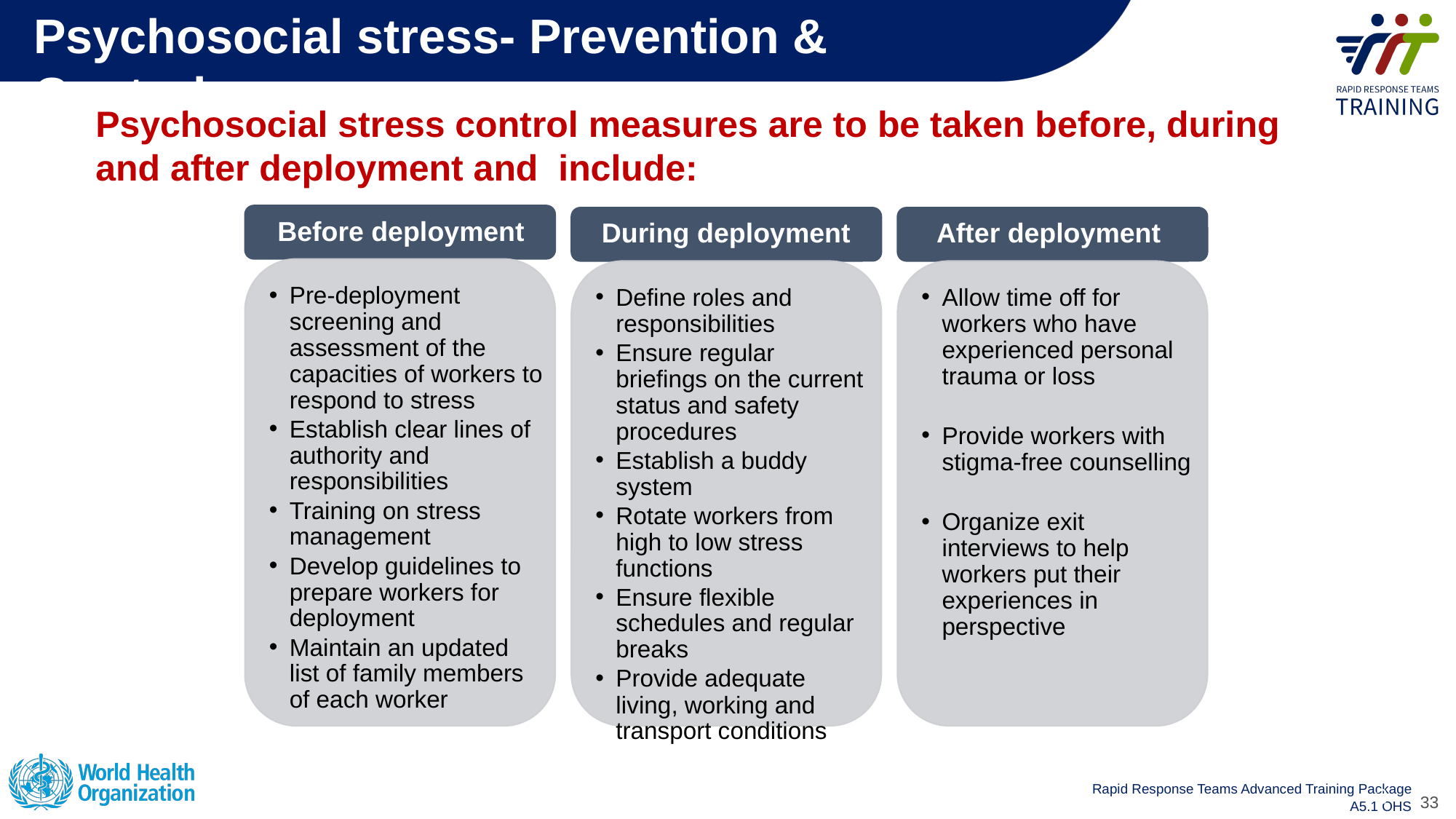

Psychosocial stress- Prevention & Control
Psychosocial stress control measures are to be taken before, during and after deployment and  include:

Before deployment

During deployment

After deployment

Pre-deployment screening and assessment of the capacities of workers to respond to stress
Establish clear lines of authority and responsibilities
Training on stress management
Develop guidelines to prepare workers for deployment
Maintain an updated list of family members of each worker

Define roles and responsibilities
Ensure regular briefings on the current status and safety procedures
Establish a buddy system
Rotate workers from high to low stress functions
Ensure flexible schedules and regular breaks
Provide adequate living, working and transport conditions

Allow time off for workers who have experienced personal trauma or loss

Provide workers with stigma-free counselling

Organize exit interviews to help workers put their experiences in perspective
33